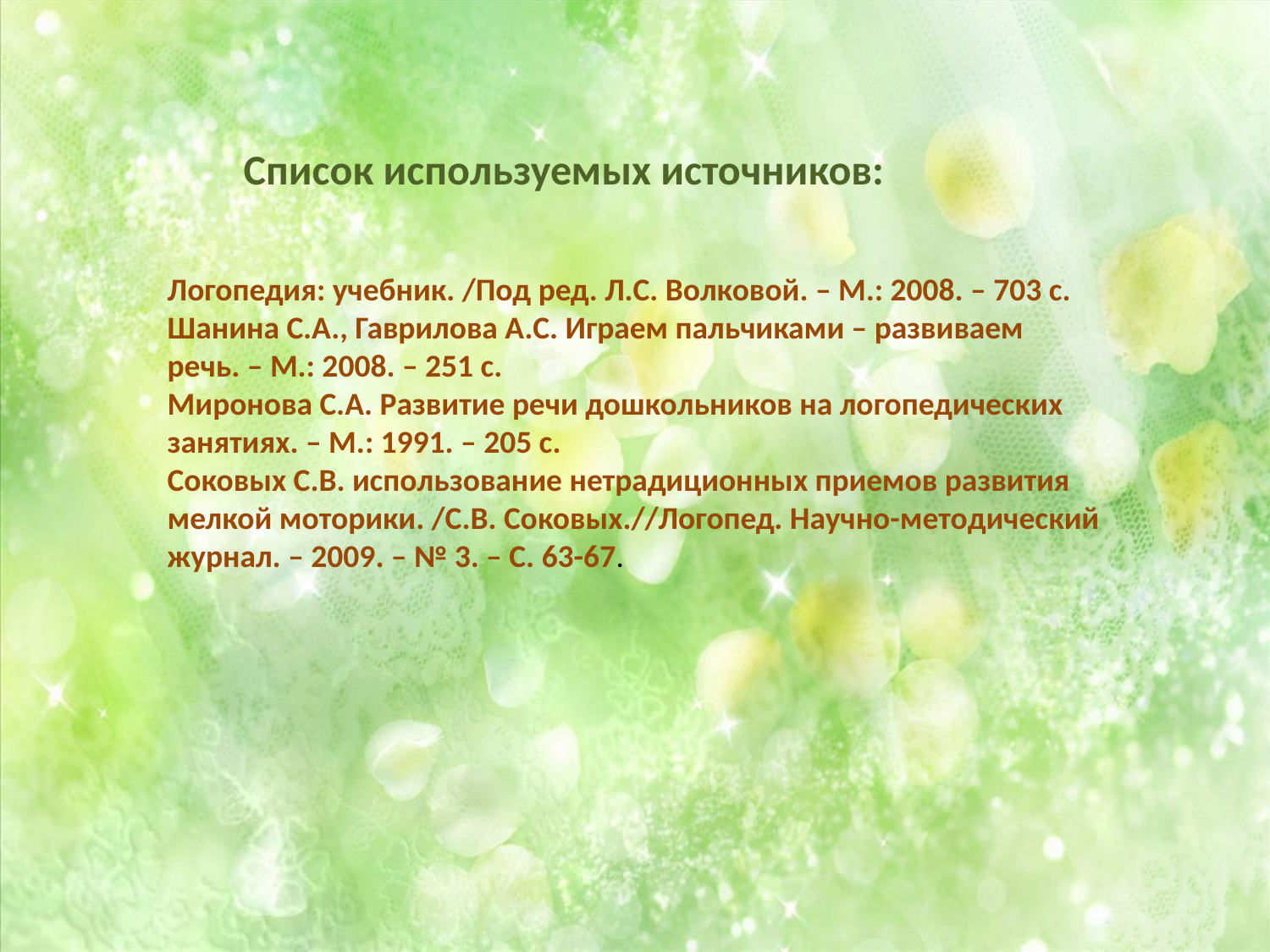

Список используемых источников:

Логопедия: учебник. /Под ред. Л.С. Волковой. – М.: 2008. – 703 с.
Шанина С.А., Гаврилова А.С. Играем пальчиками – развиваем речь. – М.: 2008. – 251 с.
Миронова С.А. Развитие речи дошкольников на логопедических занятиях. – М.: 1991. – 205 с.
Соковых С.В. использование нетрадиционных приемов развития мелкой моторики. /С.В. Соковых.//Логопед. Научно-методический журнал. – 2009. – № 3. – С. 63-67.